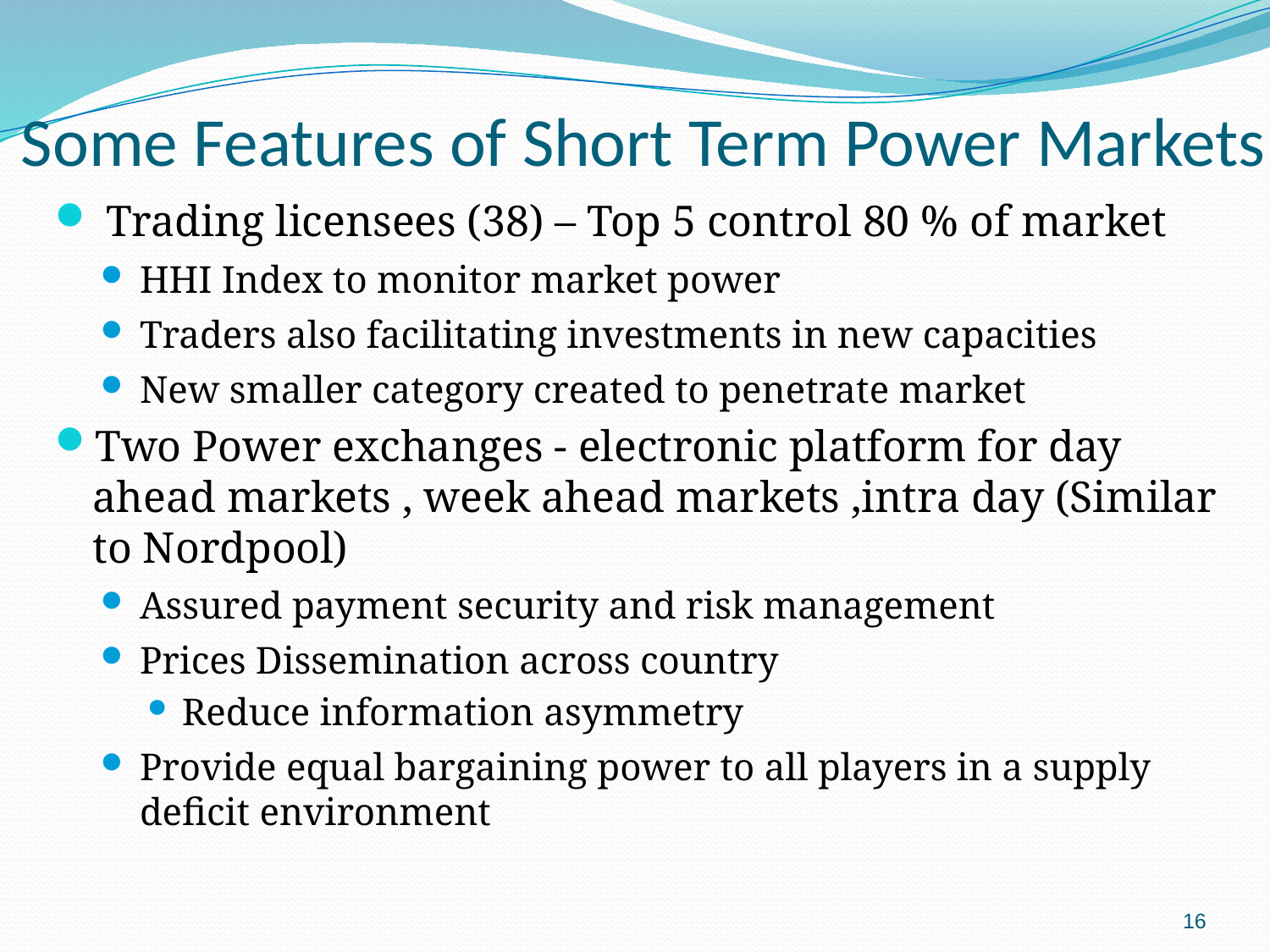

# Some Features of Short Term Power Markets
 Trading licensees (38) – Top 5 control 80 % of market
HHI Index to monitor market power
Traders also facilitating investments in new capacities
New smaller category created to penetrate market
Two Power exchanges - electronic platform for day ahead markets , week ahead markets ,intra day (Similar to Nordpool)
Assured payment security and risk management
Prices Dissemination across country
Reduce information asymmetry
Provide equal bargaining power to all players in a supply deficit environment
16